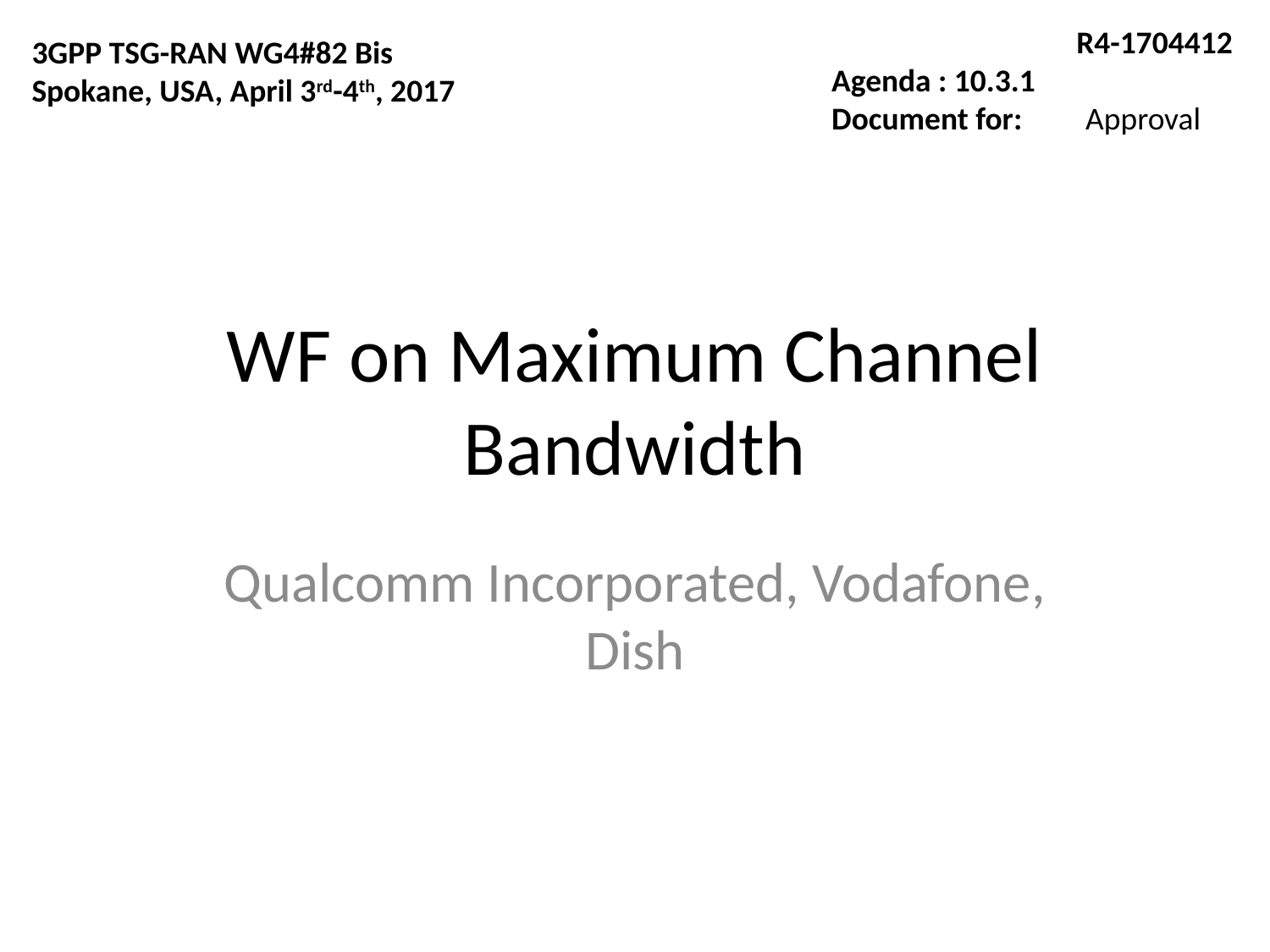

R4-1704412
Agenda : 10.3.1
Document for:	Approval
3GPP TSG-RAN WG4#82 Bis
Spokane, USA, April 3rd-4th, 2017
# WF on Maximum Channel Bandwidth
Qualcomm Incorporated, Vodafone, Dish